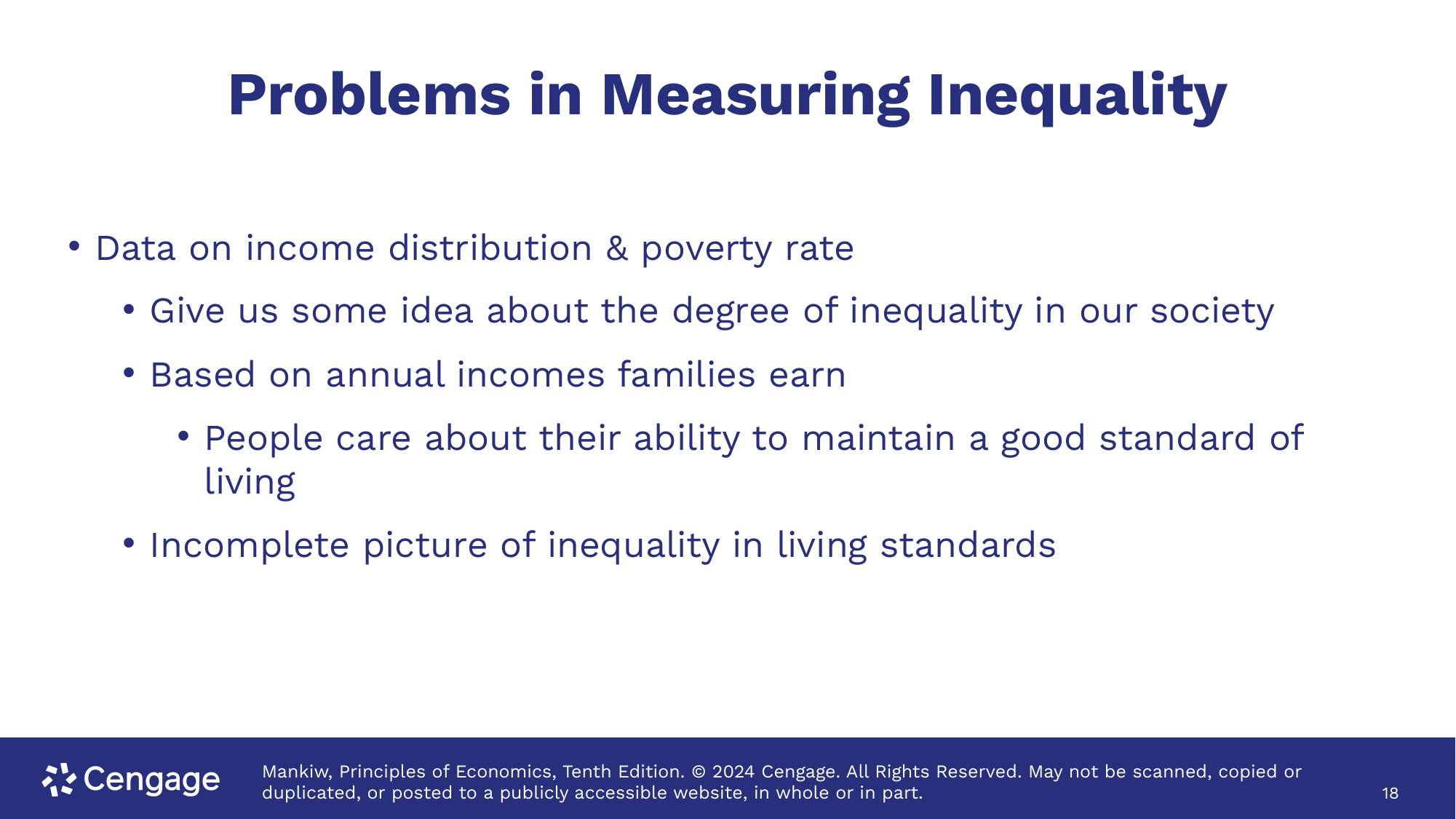

# Problems in Measuring Inequality
Data on income distribution & poverty rate
Give us some idea about the degree of inequality in our society
Based on annual incomes families earn
People care about their ability to maintain a good standard of living
Incomplete picture of inequality in living standards